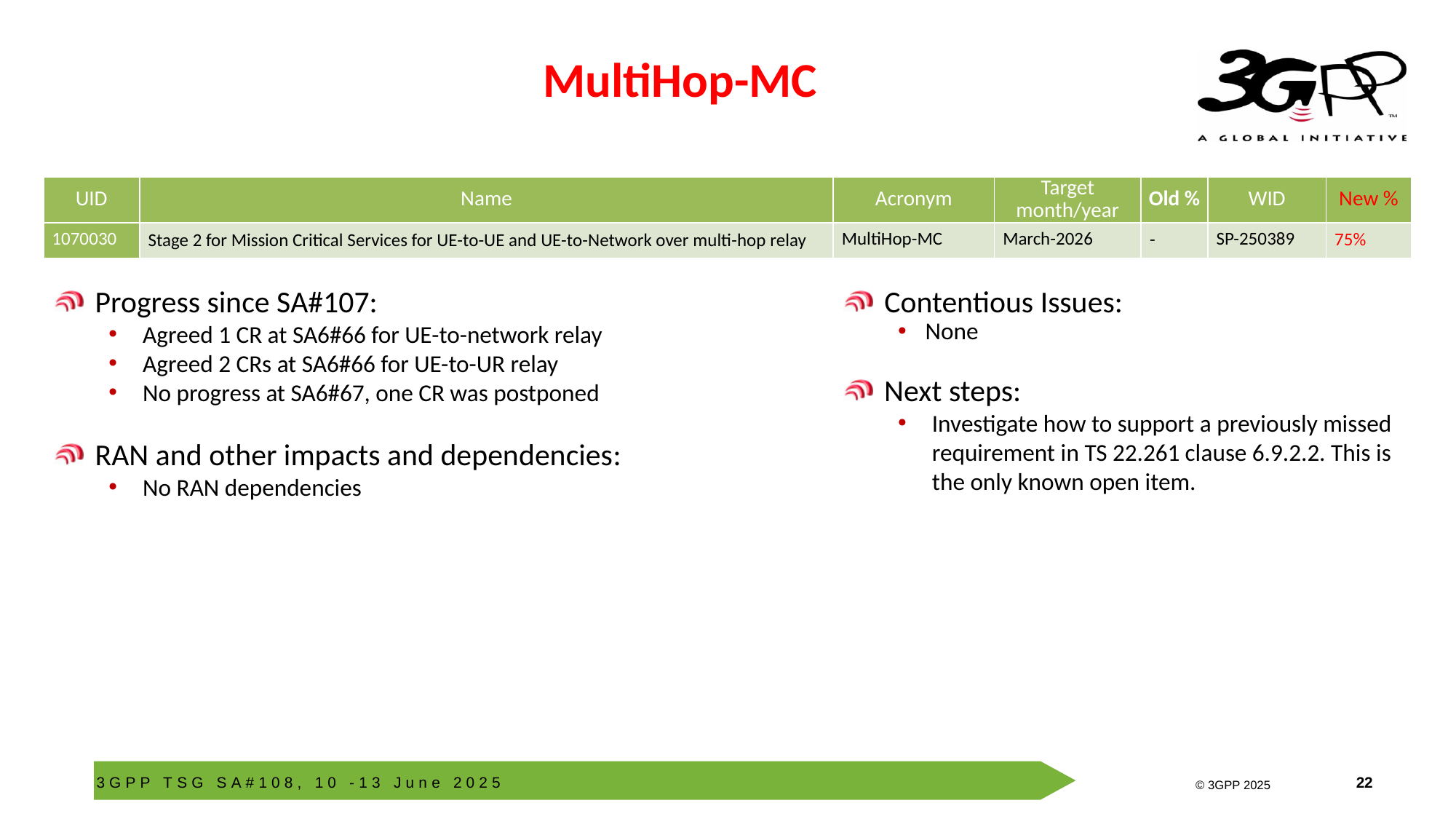

# MultiHop-MC
| UID | Name | Acronym | Target month/year | Old % | WID | New % |
| --- | --- | --- | --- | --- | --- | --- |
| 1070030 | Stage 2 for Mission Critical Services for UE-to-UE and UE-to-Network over multi-hop relay | MultiHop-MC | March-2026 | - | SP-250389 | 75% |
Progress since SA#107:
Agreed 1 CR at SA6#66 for UE-to-network relay
Agreed 2 CRs at SA6#66 for UE-to-UR relay
No progress at SA6#67, one CR was postponed

RAN and other impacts and dependencies:
No RAN dependencies
Contentious Issues:
None

Next steps:
Investigate how to support a previously missed requirement in TS 22.261 clause 6.9.2.2. This is the only known open item.